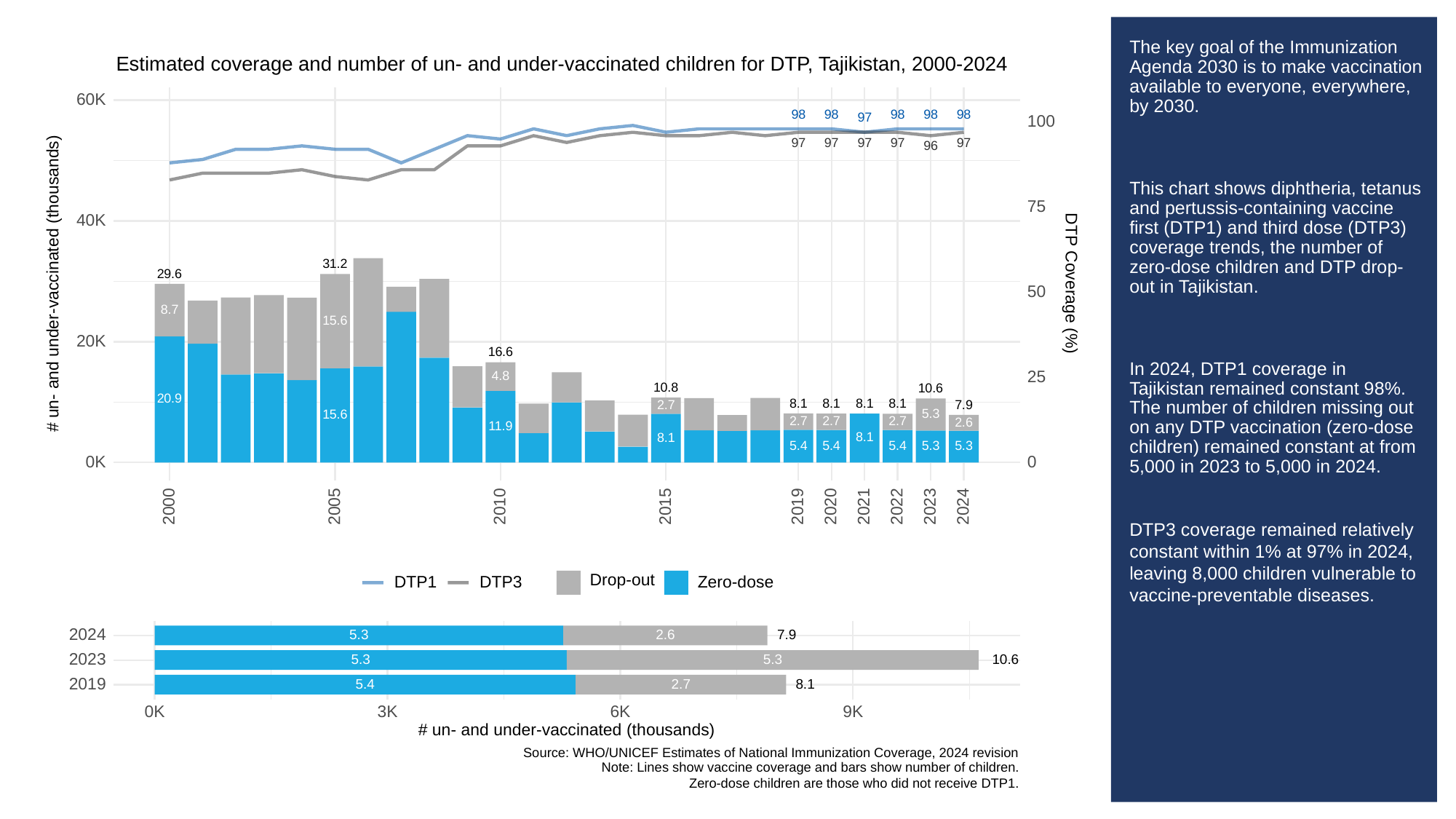

# The key goal of the Immunization Agenda 2030 is to make vaccination available to everyone, everywhere, by 2030.

This chart shows diphtheria, tetanus and pertussis-containing vaccine first (DTP1) and third dose (DTP3) coverage trends, the number of zero-dose children and DTP drop-out in Tajikistan.

In 2024, DTP1 coverage in Tajikistan remained constant 98%. The number of children missing out on any DTP vaccination (zero-dose children) remained constant at from 5,000 in 2023 to 5,000 in 2024.

DTP3 coverage remained relatively constant within 1% at 97% in 2024, leaving 8,000 children vulnerable to vaccine-preventable diseases.

Estimated coverage and number of un- and under-vaccinated children for DTP, Tajikistan, 2000-2024

60K

98
98
98
98
98
97
100

97
97
97
97
97
96

75
40K

31.2
29.6

# un- and under-vaccinated (thousands)
DTP Coverage (%)

50

8.7

15.6
20K

16.6

25
4.8

10.8
10.6

20.9

8.1
8.1
8.1
8.1

7.9
2.7

5.3
15.6

2.7
2.7
2.7
2.6
11.9

8.1
8.1
5.4
5.4
5.4
5.3
5.3

0K
0

2023
2000
2005
2010
2015
2019
2020
2021
2022
2024

Drop-out
DTP3
Zero-dose
DTP1

2024
5.3
2.6
7.9

2023
5.3
5.3
10.6

2019
8.1
5.4
2.7

3K
0K
6K
9K
# un- and under-vaccinated (thousands)
Source: WHO/UNICEF Estimates of National Immunization Coverage, 2024 revision
Note: Lines show vaccine coverage and bars show number of children.
Zero-dose children are those who did not receive DTP1.